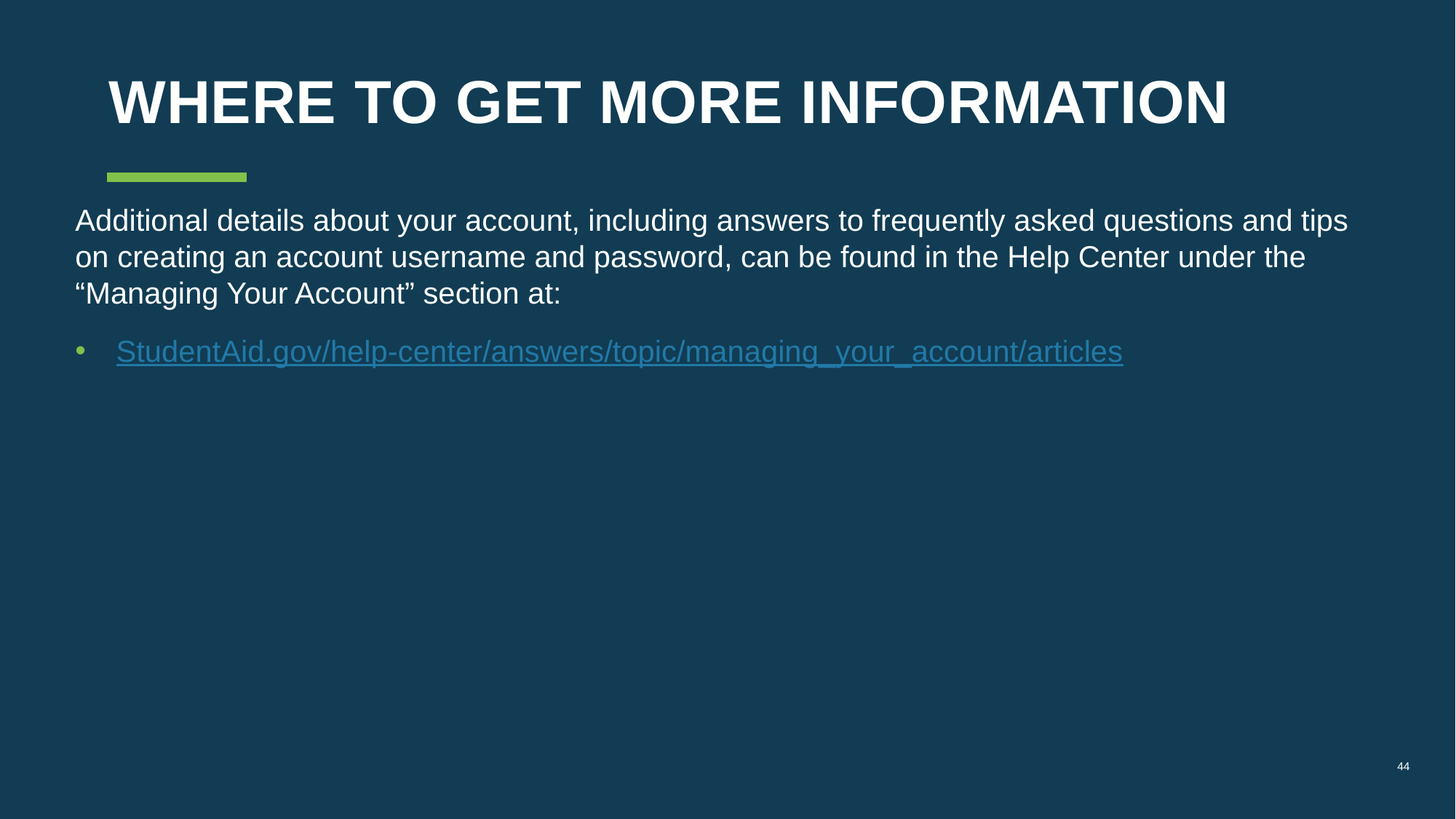

# Where to get more information
Additional details about your account, including answers to frequently asked questions and tips on creating an account username and password, can be found in the Help Center under the “Managing Your Account” section at:
StudentAid.gov/help-center/answers/topic/managing_your_account/articles

44